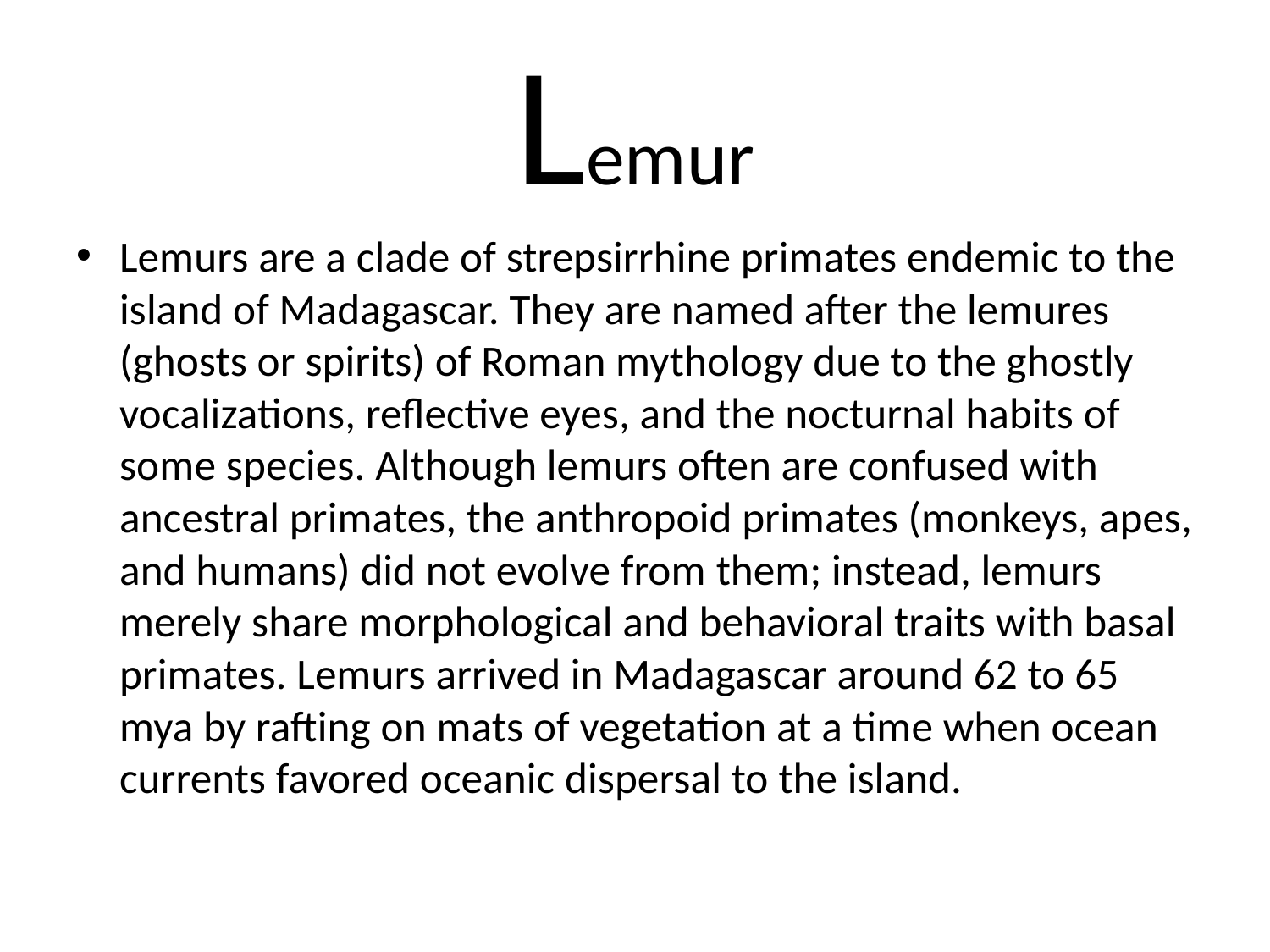

# Lemur
Lemurs are a clade of strepsirrhine primates endemic to the island of Madagascar. They are named after the lemures (ghosts or spirits) of Roman mythology due to the ghostly vocalizations, reflective eyes, and the nocturnal habits of some species. Although lemurs often are confused with ancestral primates, the anthropoid primates (monkeys, apes, and humans) did not evolve from them; instead, lemurs merely share morphological and behavioral traits with basal primates. Lemurs arrived in Madagascar around 62 to 65 mya by rafting on mats of vegetation at a time when ocean currents favored oceanic dispersal to the island.